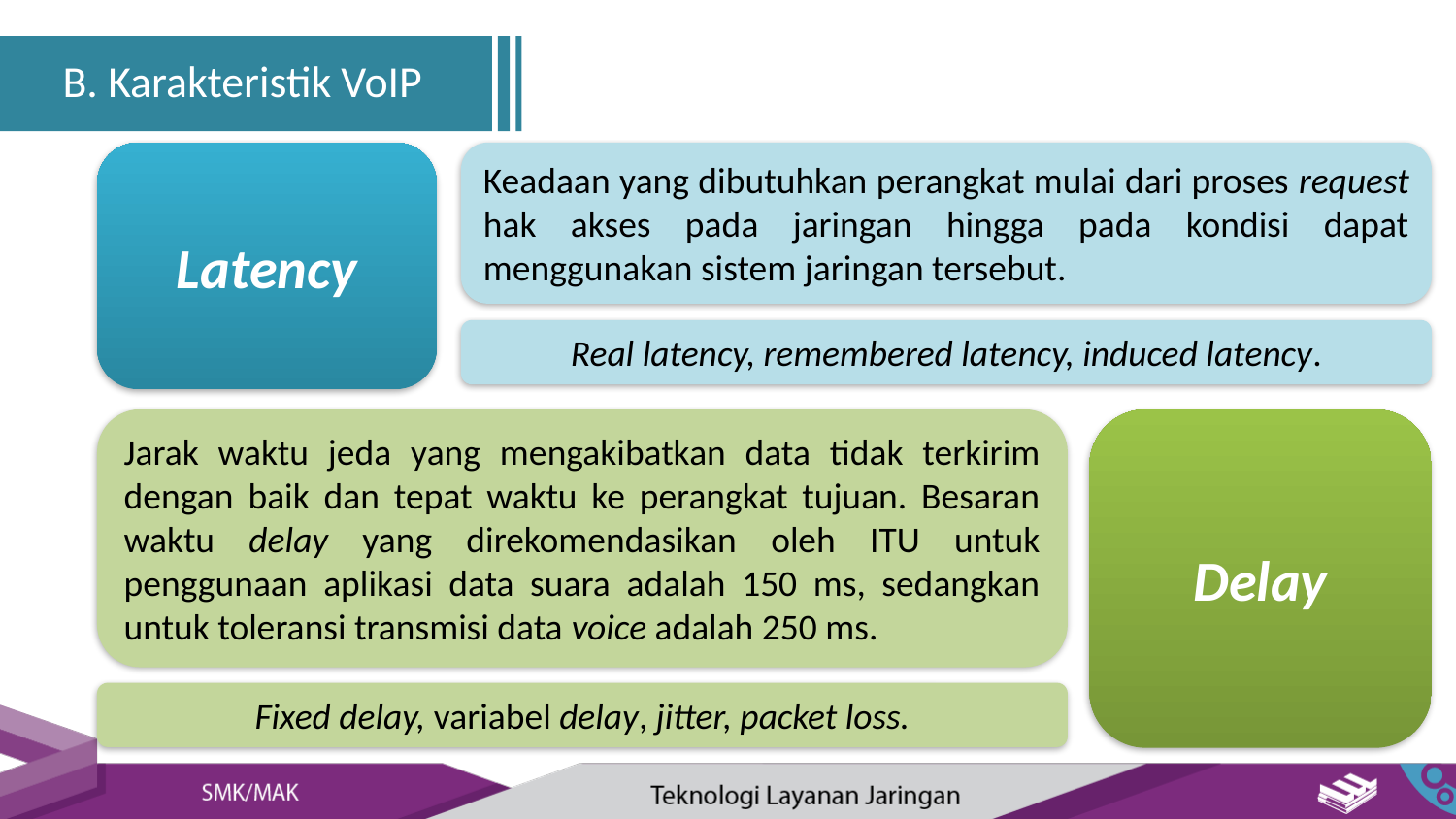

B. Karakteristik VoIP
Latency
Keadaan yang dibutuhkan perangkat mulai dari proses request hak akses pada jaringan hingga pada kondisi dapat menggunakan sistem jaringan tersebut.
Real latency, remembered latency, induced latency.
Jarak waktu jeda yang mengakibatkan data tidak terkirim dengan baik dan tepat waktu ke perangkat tujuan. Besaran waktu delay yang direkomendasikan oleh ITU untuk penggunaan aplikasi data suara adalah 150 ms, sedangkan untuk toleransi transmisi data voice adalah 250 ms.
Delay
Fixed delay, variabel delay, jitter, packet loss.